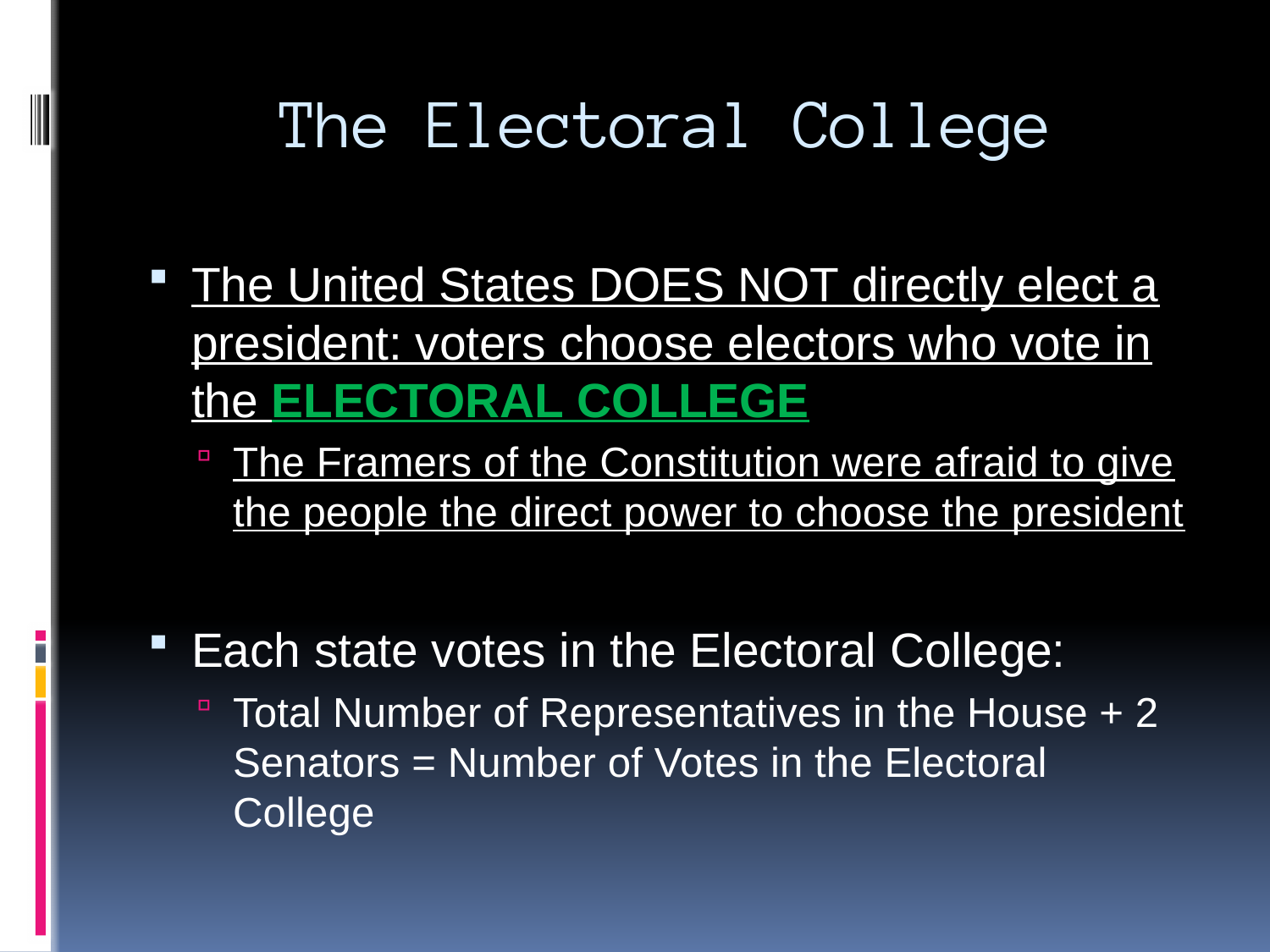

# The Electoral College
The United States DOES NOT directly elect a president: voters choose electors who vote in the ELECTORAL COLLEGE
The Framers of the Constitution were afraid to give the people the direct power to choose the president

Each state votes in the Electoral College:
Total Number of Representatives in the House + 2 Senators = Number of Votes in the Electoral College